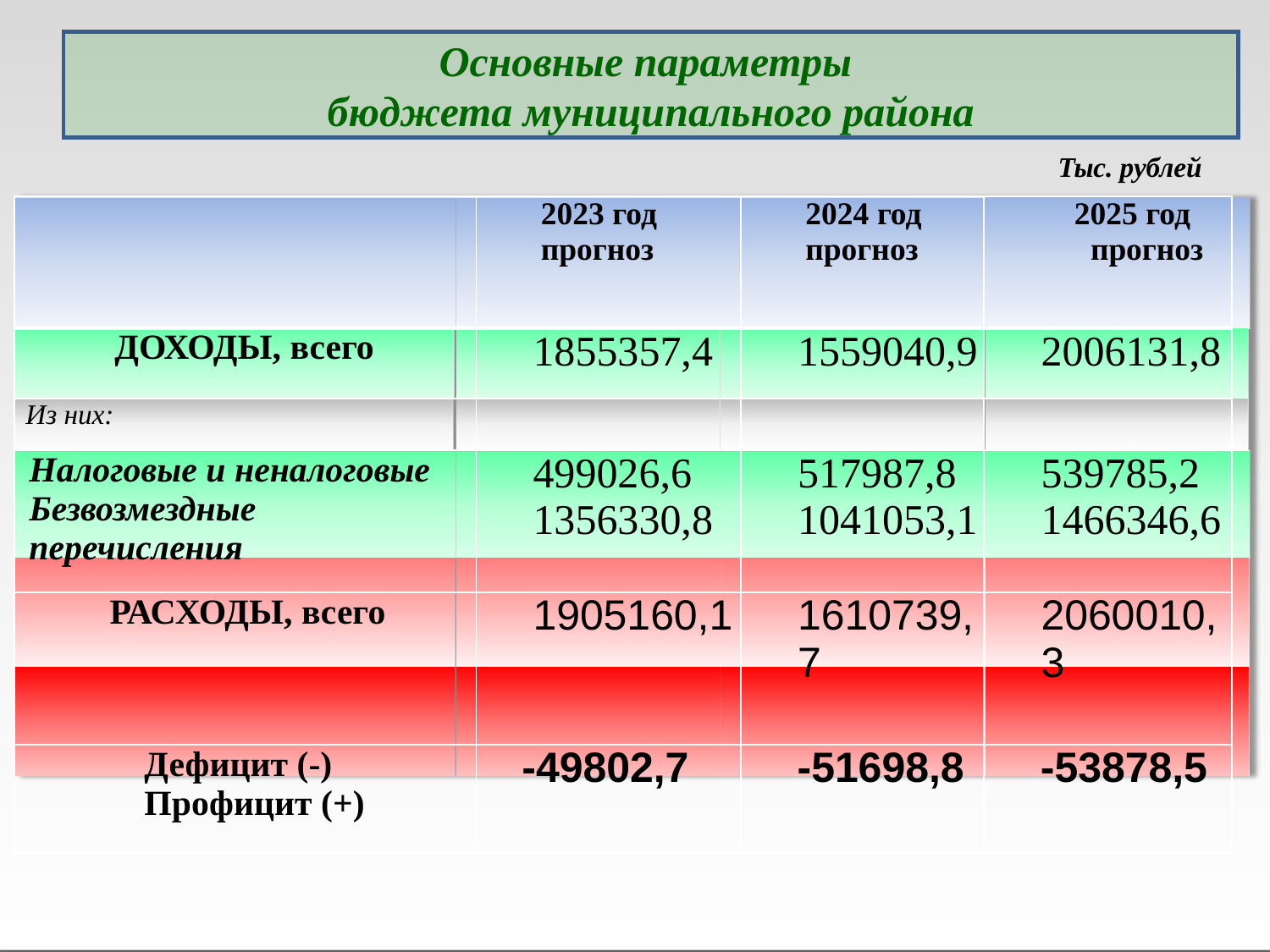

Основные параметры
бюджета муниципального района
Тыс. рублей

|  | 2023 год прогноз | 2024 год прогноз | 2025 год прогноз |
| --- | --- | --- | --- |
| ДОХОДЫ, всего | 1855357,4 | 1559040,9 | 2006131,8 |
| Из них: |  |  |  |
| Налоговые и неналоговые Безвозмездные перечисления | 499026,6 1356330,8 | 517987,8 1041053,1 | 539785,2 1466346,6 |
| РАСХОДЫ, всего | 1905160,1 | 1610739,7 | 2060010,3 |
| Дефицит (-) Профицит (+) | -49802,7 | -51698,8 | -53878,5 |